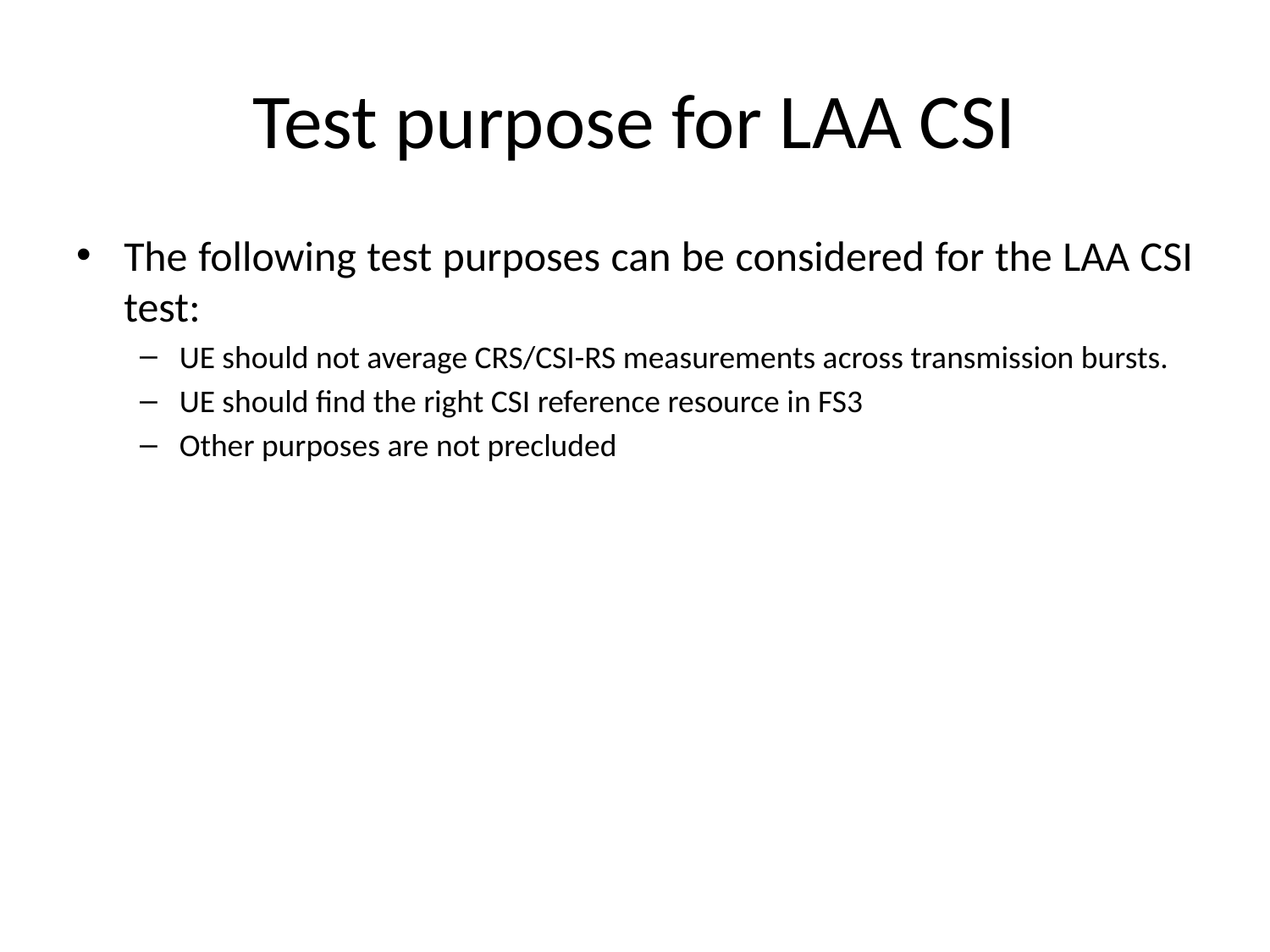

# Test purpose for LAA CSI
The following test purposes can be considered for the LAA CSI test:
UE should not average CRS/CSI-RS measurements across transmission bursts.
UE should find the right CSI reference resource in FS3
Other purposes are not precluded